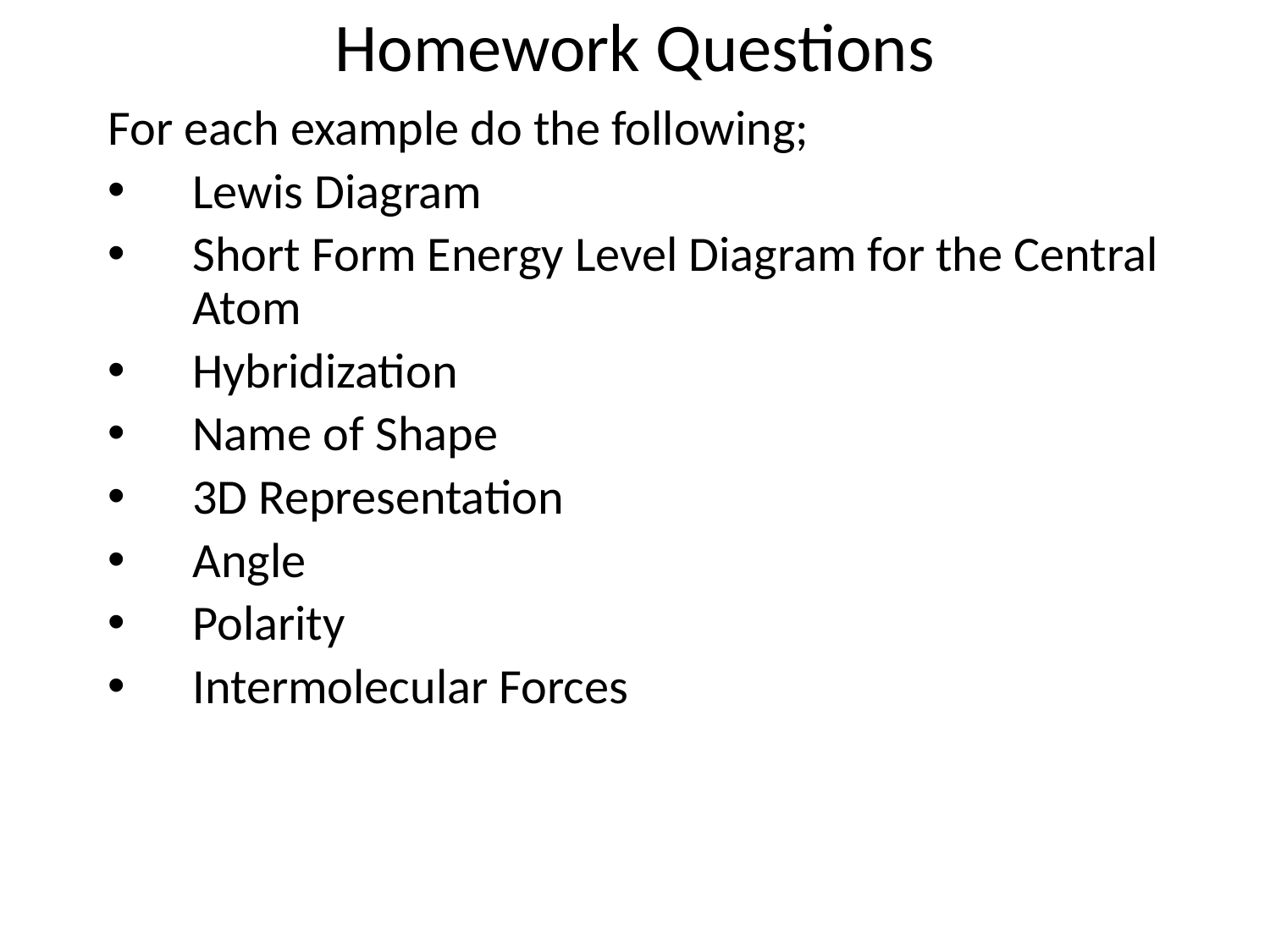

# Homework Questions
For each example do the following;
Lewis Diagram
Short Form Energy Level Diagram for the Central Atom
Hybridization
Name of Shape
3D Representation
Angle
Polarity
Intermolecular Forces